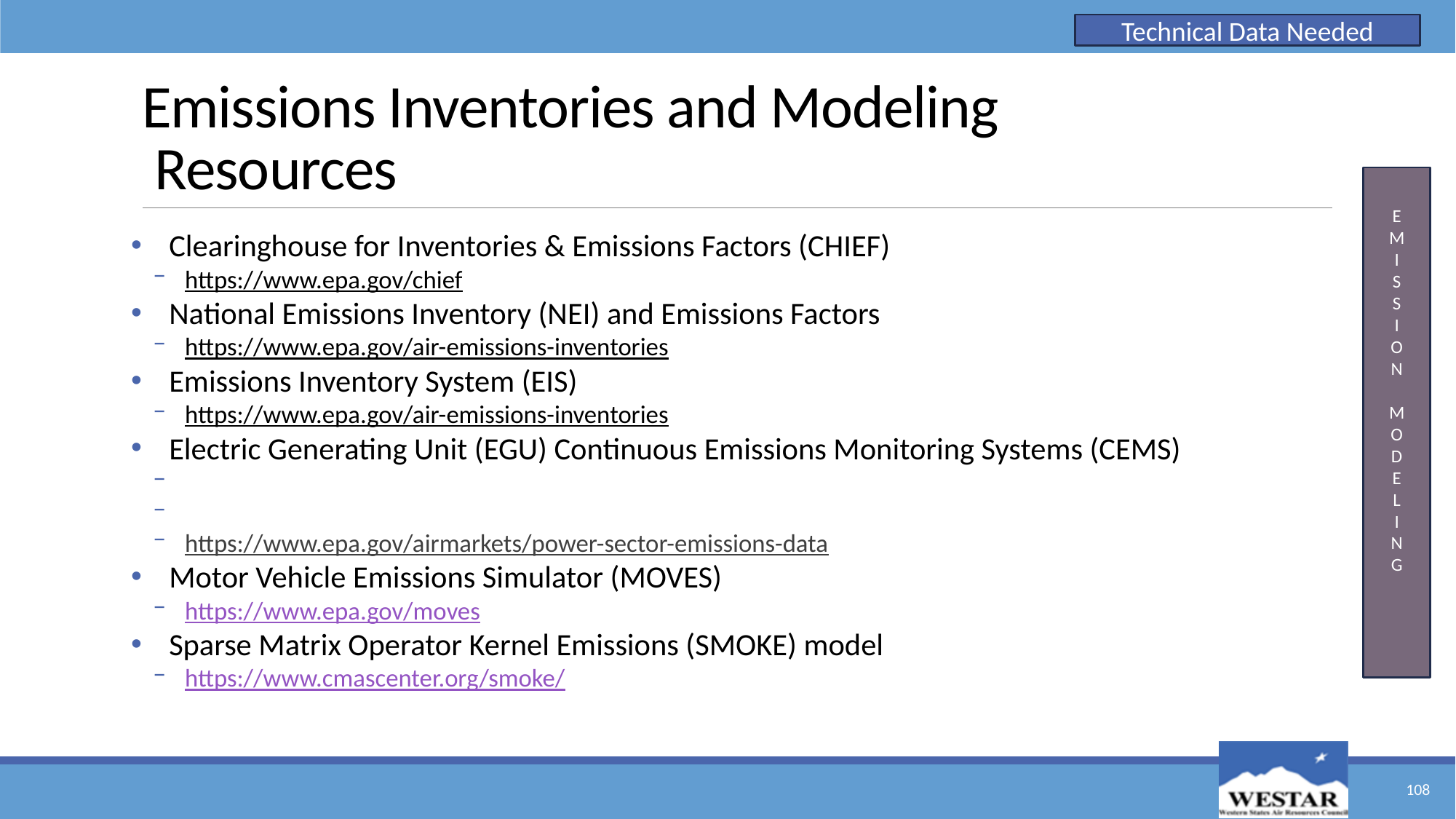

Technical Data Needed
# Emissions Inventories and Modeling Resources
E
M
I
S
S
I
O
N

M
O
D
E
L
I
N
G

Clearinghouse for Inventories & Emissions Factors (CHIEF)
https://www.epa.gov/chief
National Emissions Inventory (NEI) and Emissions Factors
https://www.epa.gov/air-emissions-inventories
Emissions Inventory System (EIS)
https://www.epa.gov/air-emissions-inventories
Electric Generating Unit (EGU) Continuous Emissions Monitoring Systems (CEMS)
https://epa.gov/emc/
https://www.epa.gov/emc/emc-continuous-emission-monitoring-systems
https://www.epa.gov/airmarkets/power-sector-emissions-data
Motor Vehicle Emissions Simulator (MOVES)
https://www.epa.gov/moves
Sparse Matrix Operator Kernel Emissions (SMOKE) model
https://www.cmascenter.org/smoke/

108